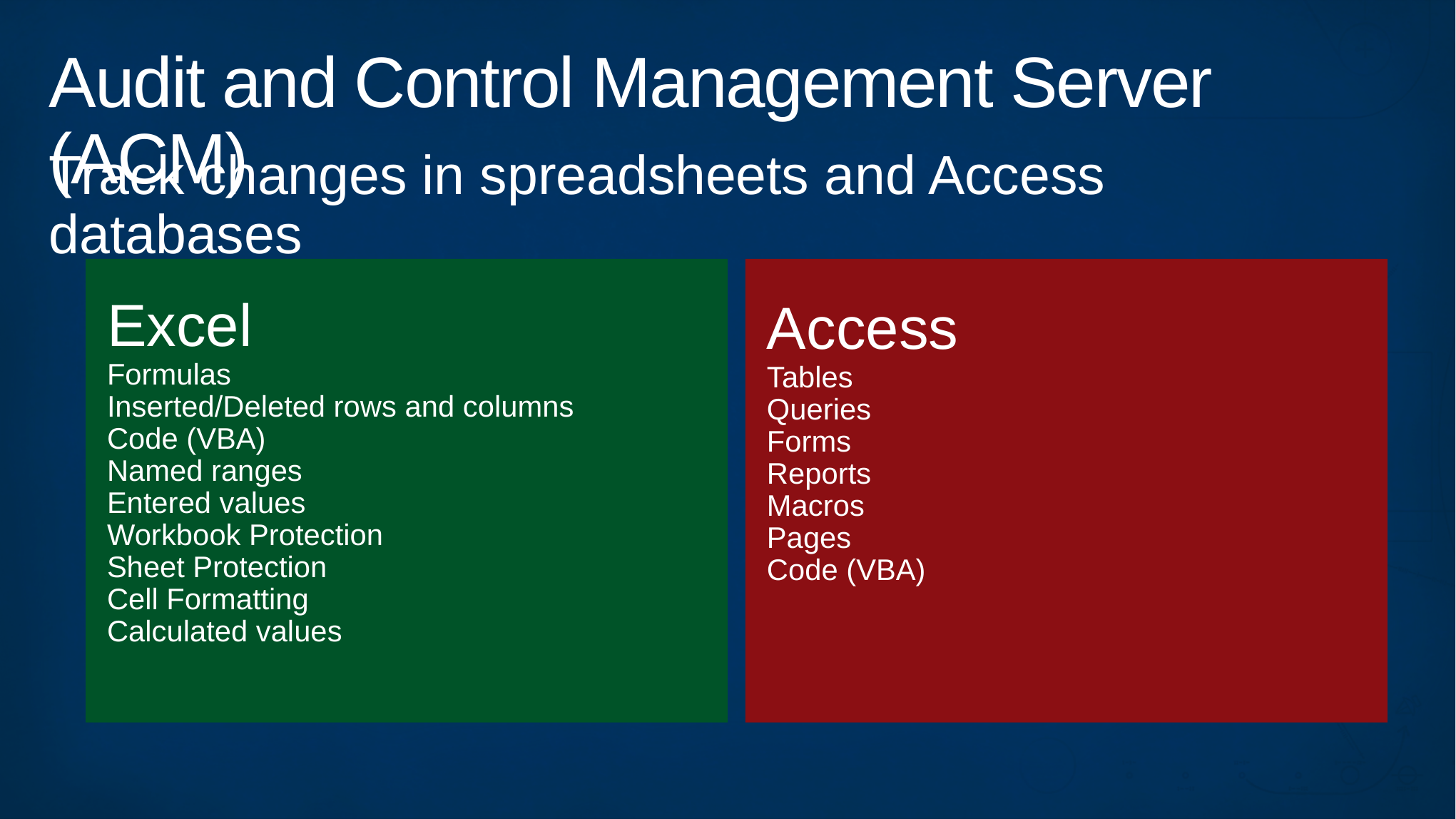

# Audit and Control Management Server (ACM)
Track changes in spreadsheets and Access databases
Excel
Formulas
Inserted/Deleted rows and columns
Code (VBA)
Named ranges
Entered values
Workbook Protection
Sheet Protection
Cell Formatting
Calculated values

Access
Tables
Queries
Forms
Reports
Macros
Pages
Code (VBA)